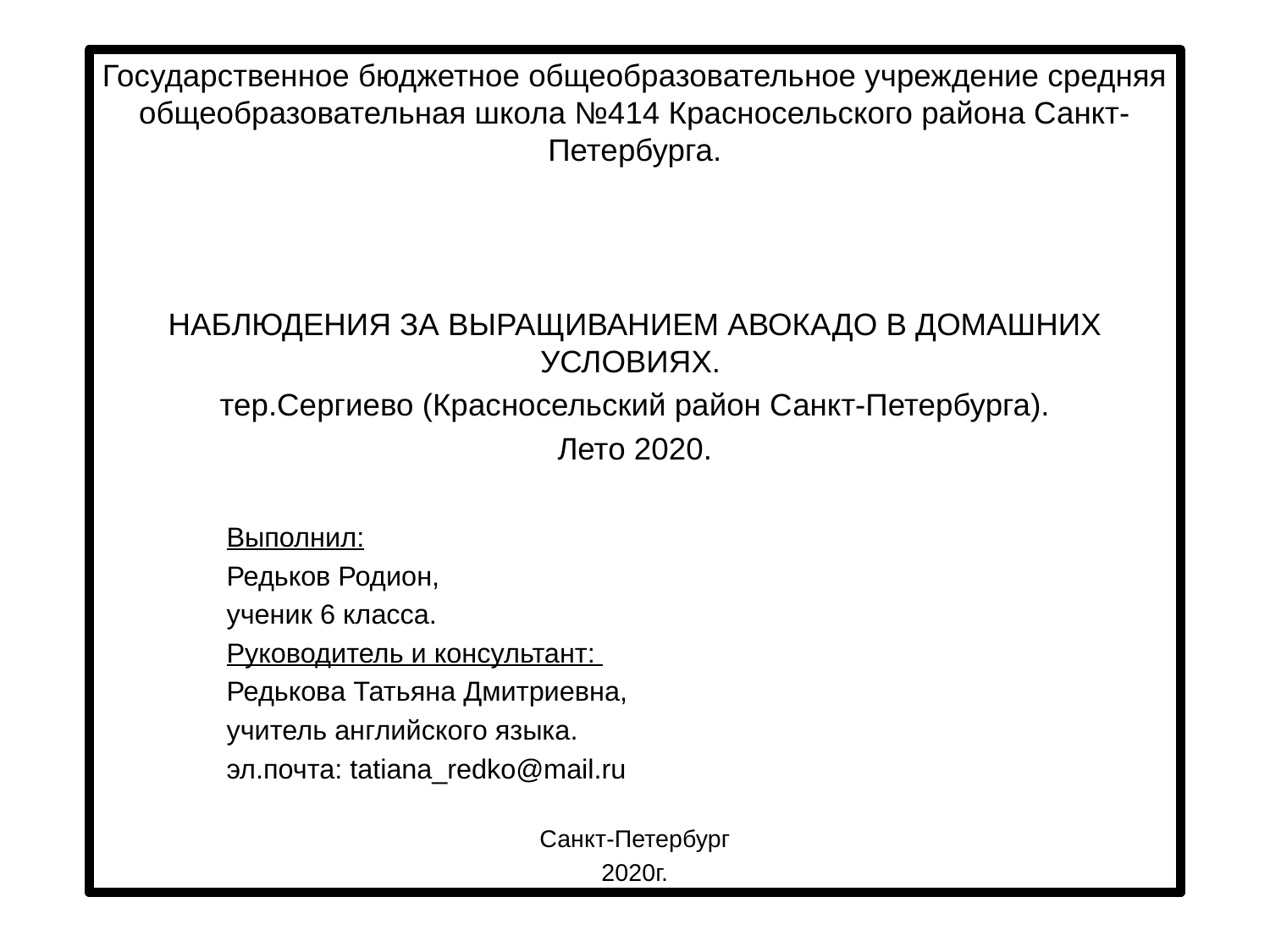

Государственное бюджетное общеобразовательное учреждение средняя общеобразовательная школа №414 Красносельского района Санкт-Петербурга.

НАБЛЮДЕНИЯ ЗА ВЫРАЩИВАНИЕМ АВОКАДО В ДОМАШНИХ УСЛОВИЯХ.
тер.Сергиево (Красносельский район Санкт-Петербурга).
Лето 2020.

					Выполнил:
					Редьков Родион,
					ученик 6 класса.
					Руководитель и консультант:
					Редькова Татьяна Дмитриевна,
 					учитель английского языка.
					эл.почта: tatiana_redko@mail.ru

Санкт-Петербург
2020г.